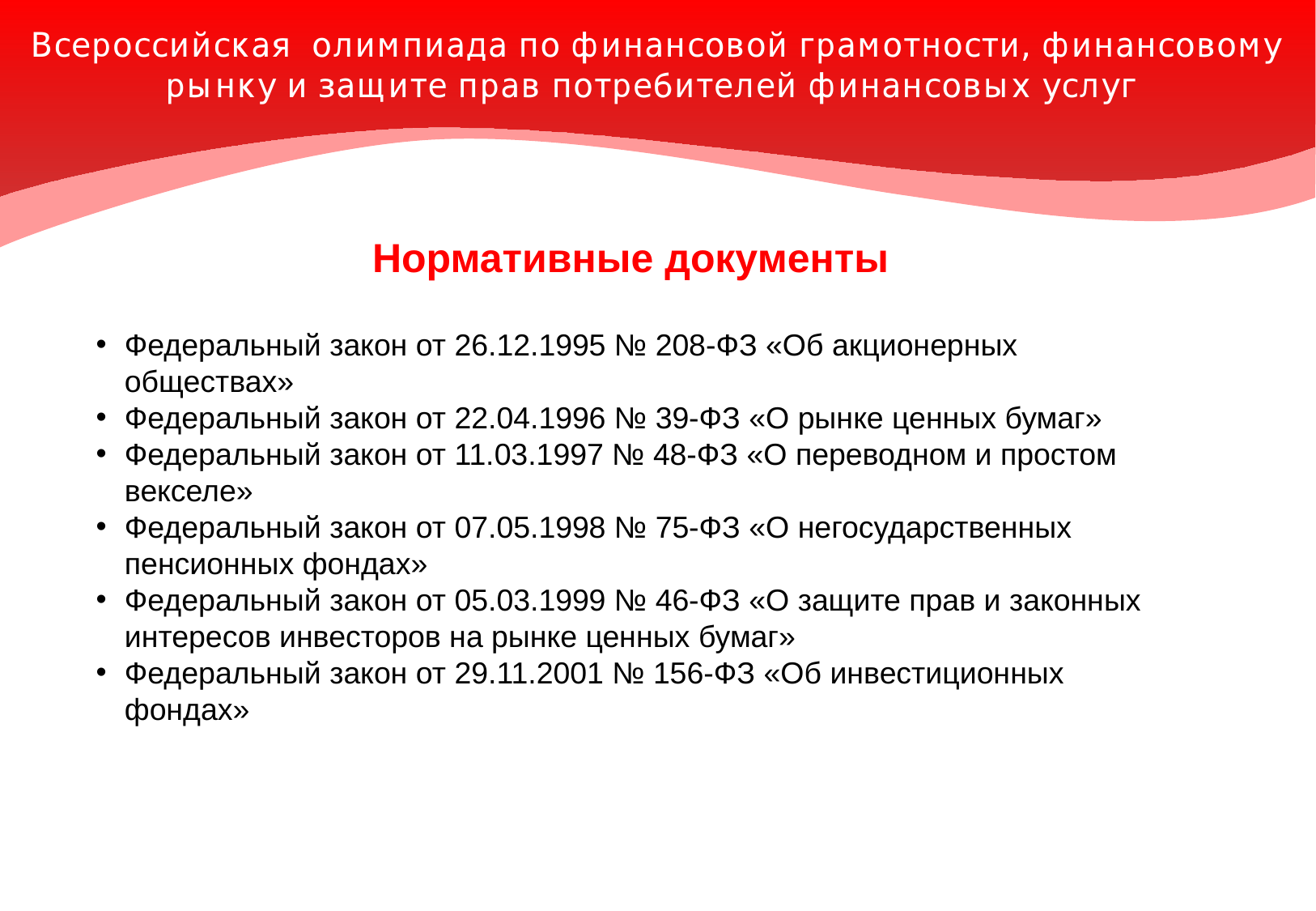

Всероссийская  олимпиада по финансовой грамотности, финансовому рынку и защите прав потребителей финансовых услуг
Нормативные документы

Федеральный закон от 26.12.1995 № 208-ФЗ «Об акционерных обществах»
Федеральный закон от 22.04.1996 № 39-ФЗ «О рынке ценных бумаг»
Федеральный закон от 11.03.1997 № 48-ФЗ «О переводном и простом векселе»
Федеральный закон от 07.05.1998 № 75-ФЗ «О негосударственных пенсионных фондах»
Федеральный закон от 05.03.1999 № 46-ФЗ «О защите прав и законных интересов инвесторов на рынке ценных бумаг»
Федеральный закон от 29.11.2001 № 156-ФЗ «Об инвестиционных фондах»